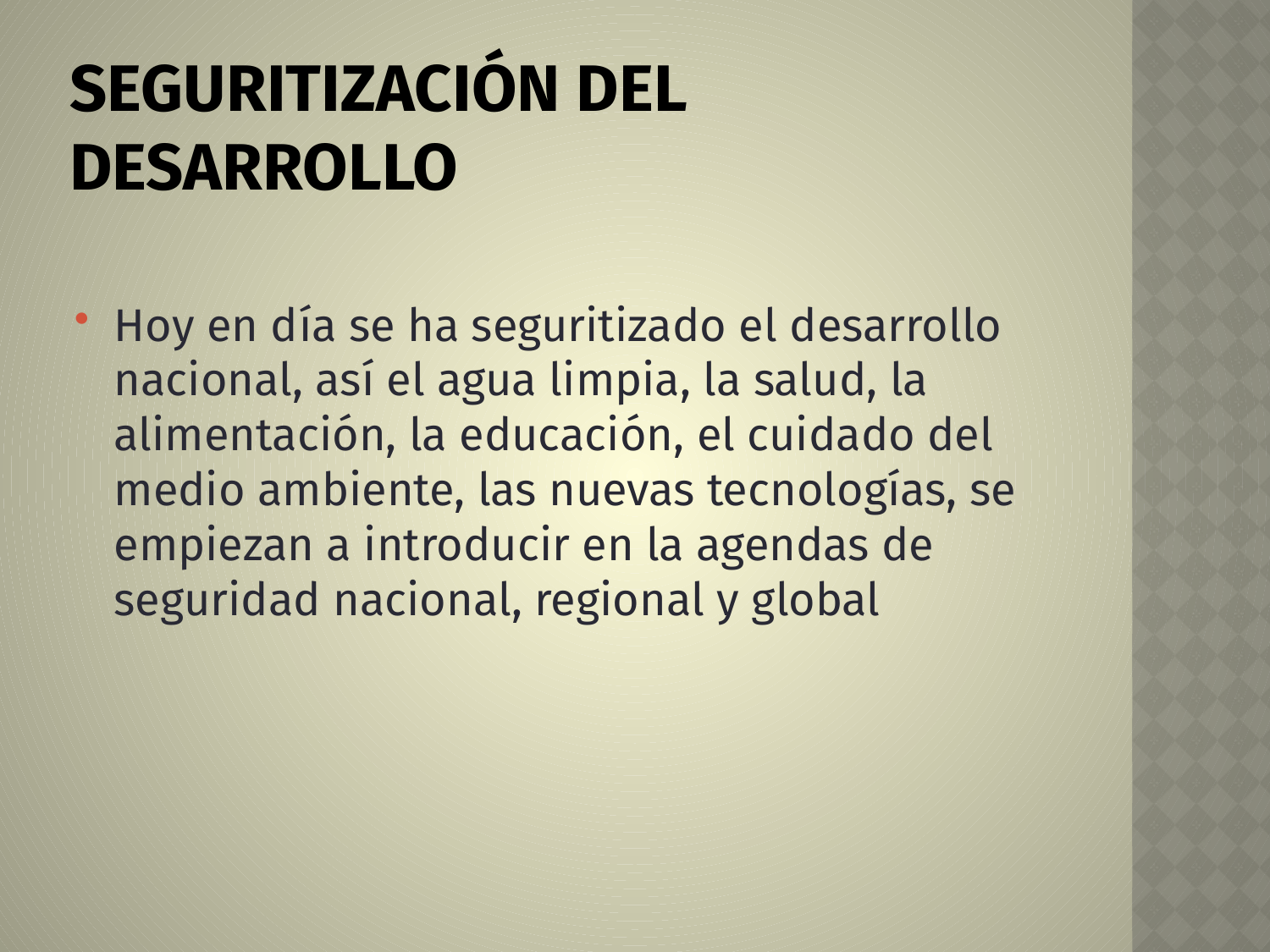

# SEGURITIZACIÓN DEL DESARROLLO

Hoy en día se ha seguritizado el desarrollo nacional, así el agua limpia, la salud, la alimentación, la educación, el cuidado del medio ambiente, las nuevas tecnologías, se empiezan a introducir en la agendas de seguridad nacional, regional y global